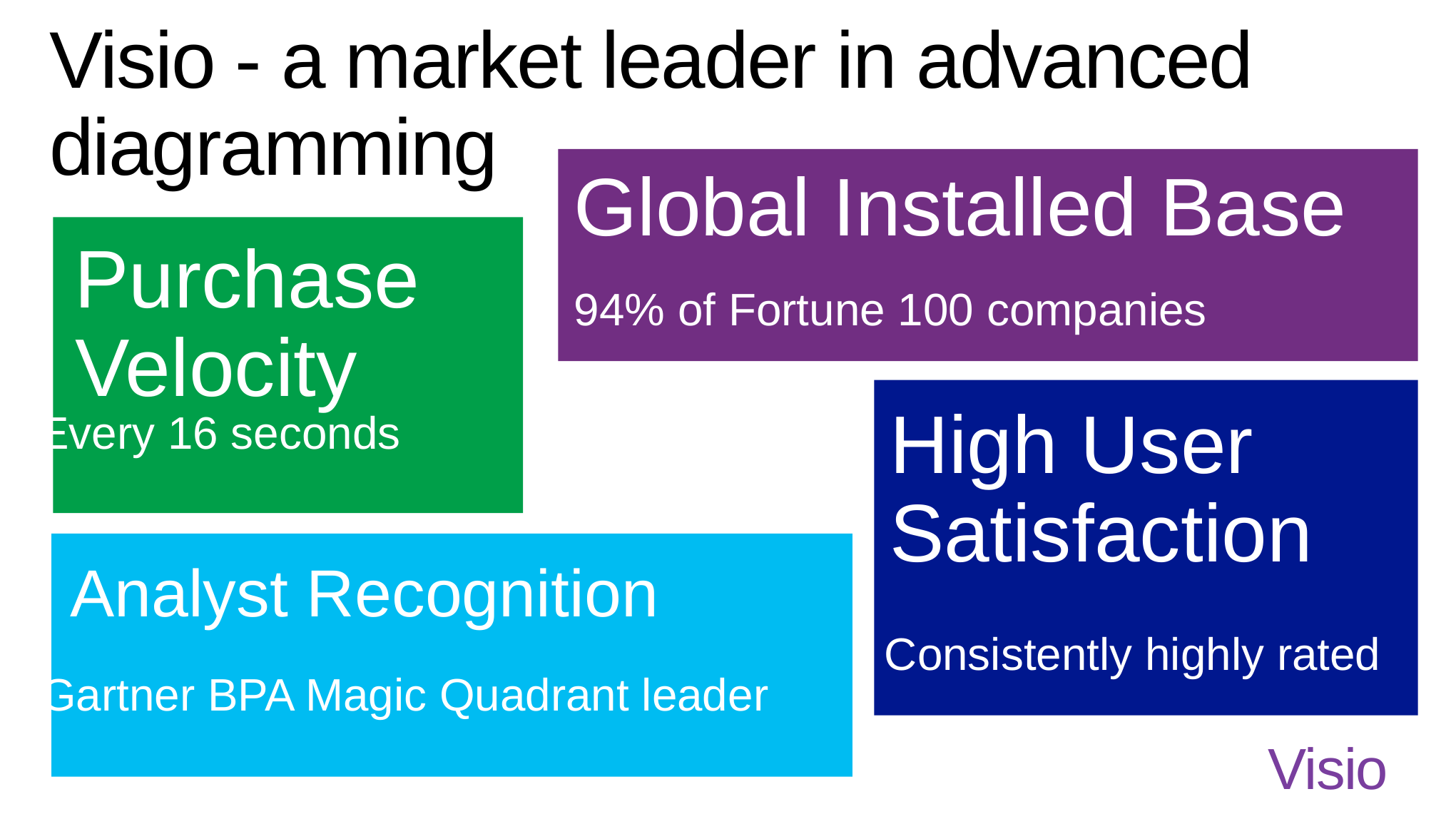

# Visio - a market leader in advanced diagramming

Global Installed Base
94% of Fortune 100 companies

 Purchase Velocity
Every 16 seconds

High User Satisfaction
Consistently highly rated
Analyst Recognition

Gartner BPA Magic Quadrant leader
Visio